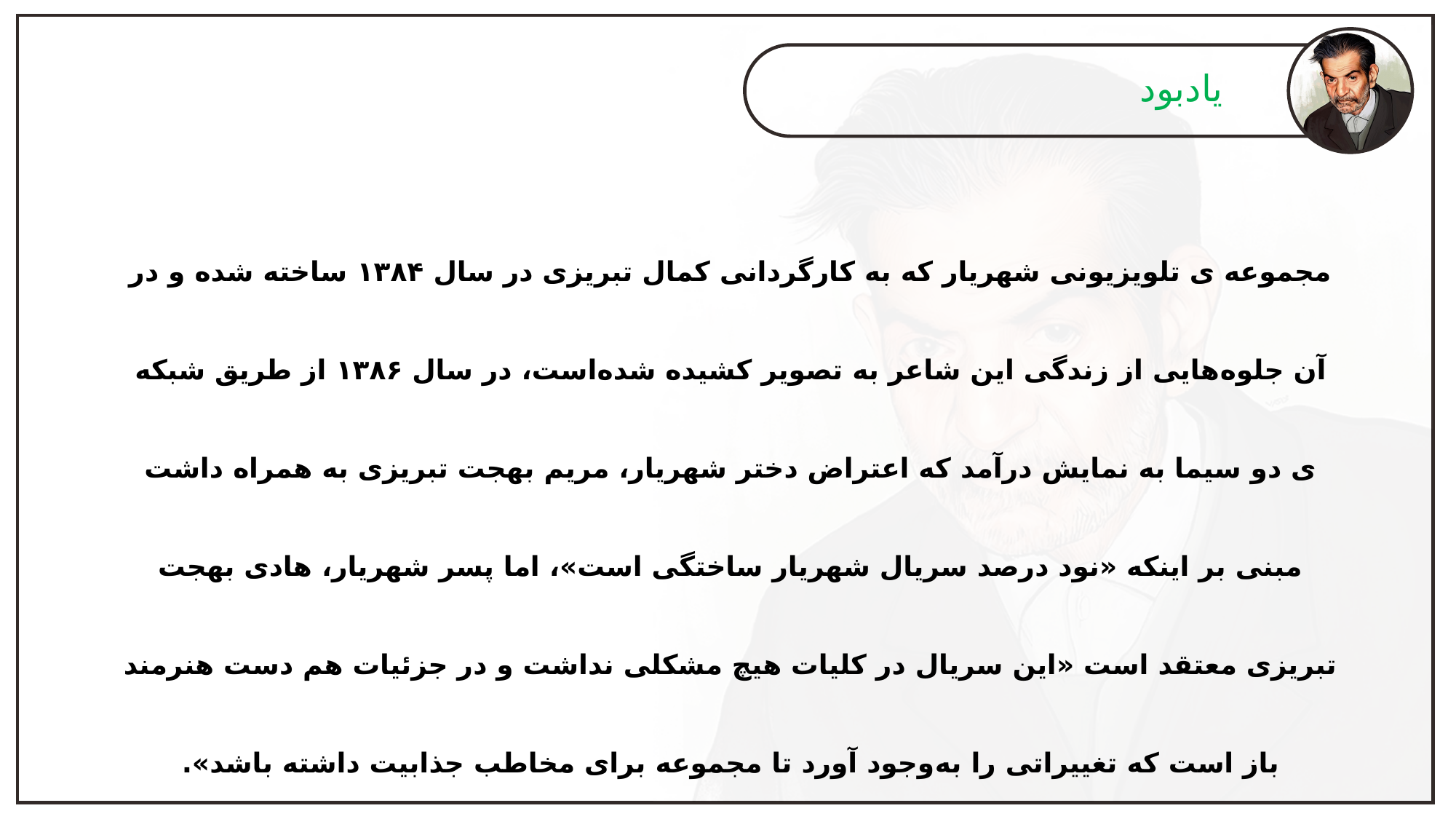

یادبود
مجموعه ی تلویزیونی شهریار که به کارگردانی کمال تبریزی در سال ۱۳۸۴ ساخته شده و در آن جلوه‌هایی از زندگی این شاعر به تصویر کشیده شده‌است، در سال ۱۳۸۶ از طریق شبکه ی دو سیما به نمایش درآمد که اعتراض دختر شهریار، مریم بهجت تبریزی به همراه داشت مبنی بر اینکه «نود درصد سریال شهریار ساختگی است»، اما پسر شهریار، هادی بهجت تبریزی معتقد است «این سریال در کلیات هیچ مشکلی نداشت و در جزئیات هم دست هنرمند باز است که تغییراتی را به‌وجود آورد تا مجموعه برای مخاطب جذابیت داشته باشد».